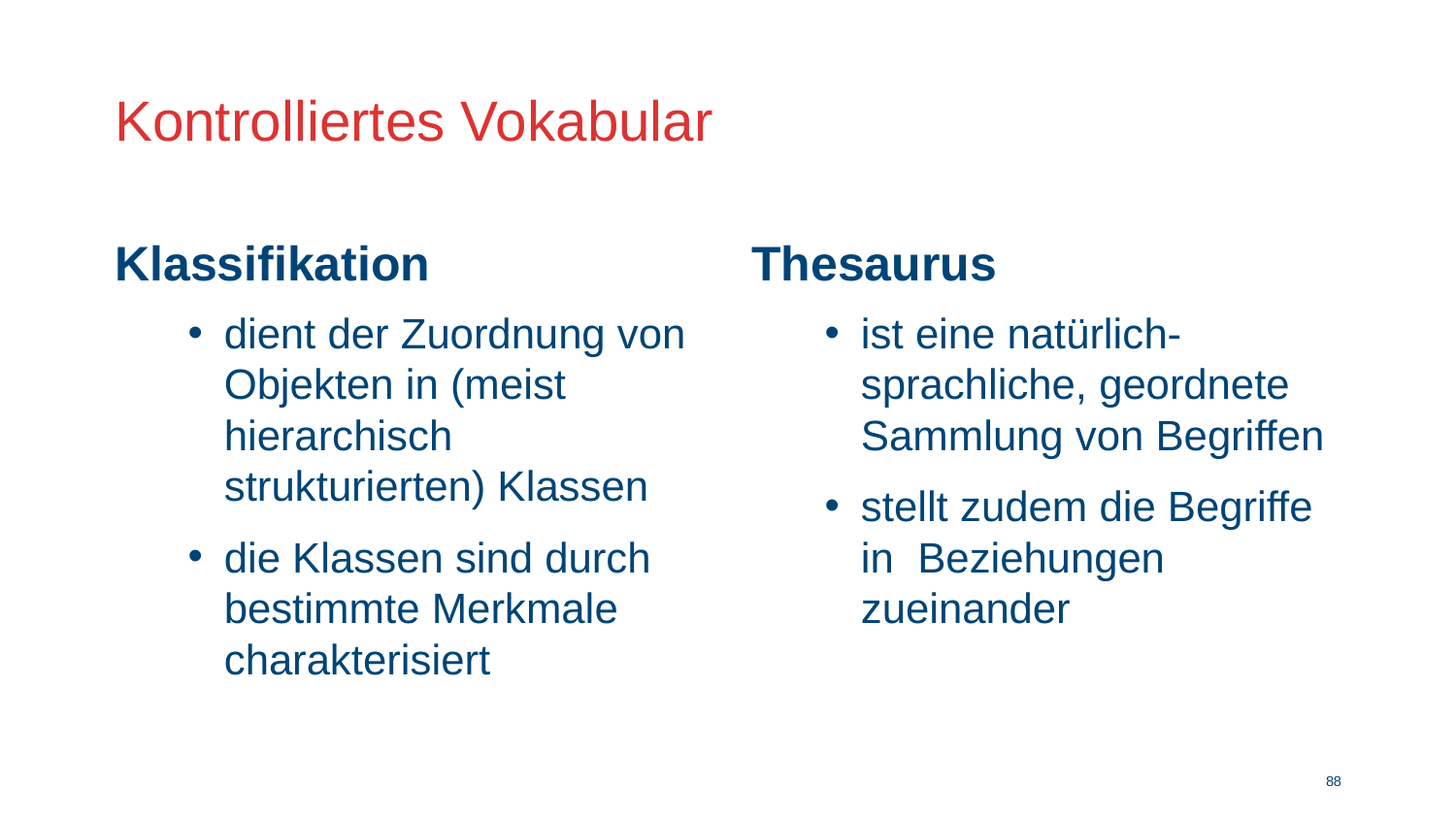

# Kontrolliertes Vokabular
Klassifikation
Thesaurus
dient der Zuordnung von Objekten in (meist hierarchisch strukturierten) Klassen
die Klassen sind durch bestimmte Merkmale charakterisiert
ist eine natürlich-sprachliche, geordnete Sammlung von Begriffen
stellt zudem die Begriffe in  Beziehungen zueinander
88